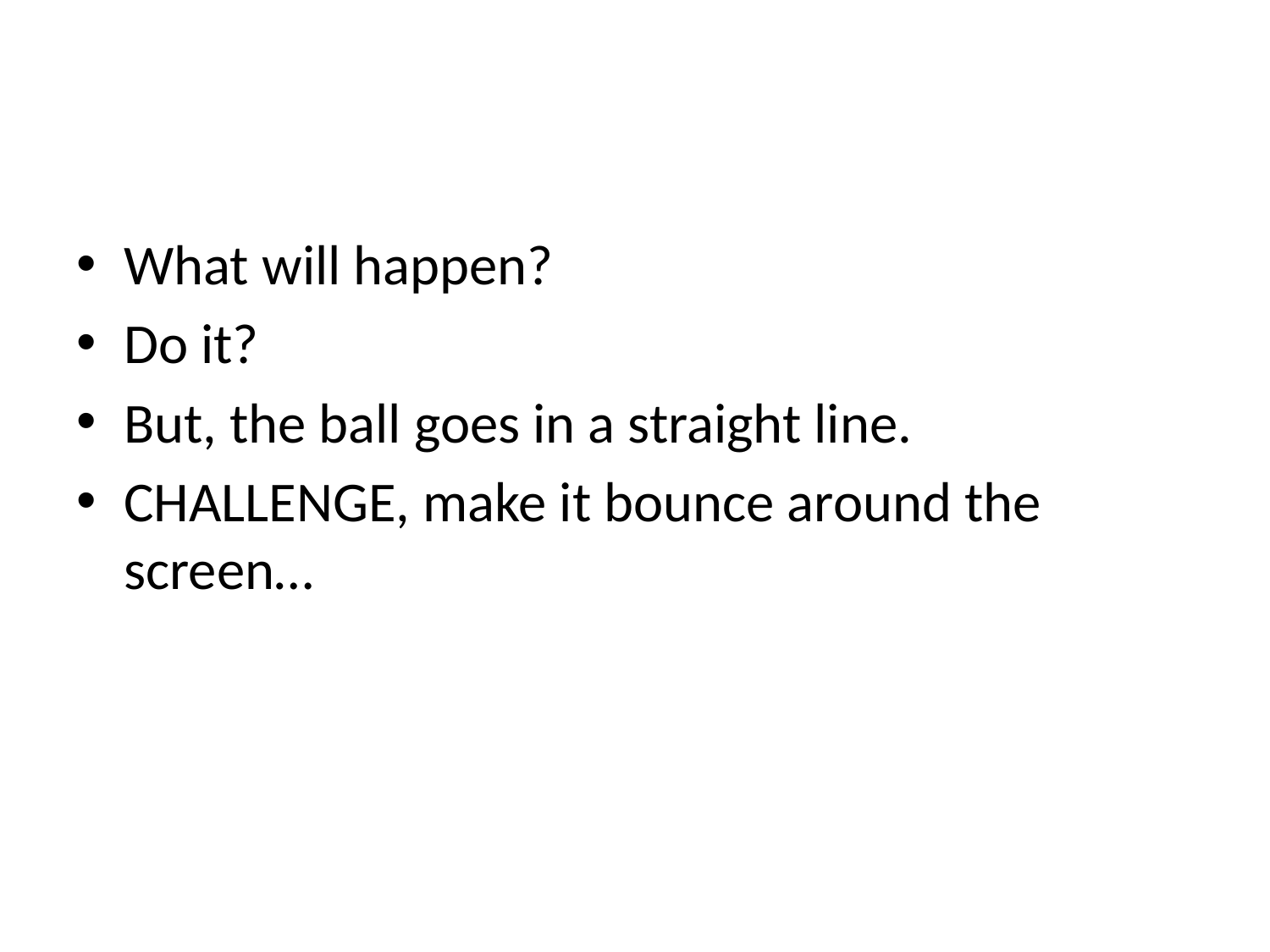

#
What will happen?
Do it?
But, the ball goes in a straight line.
CHALLENGE, make it bounce around the screen…